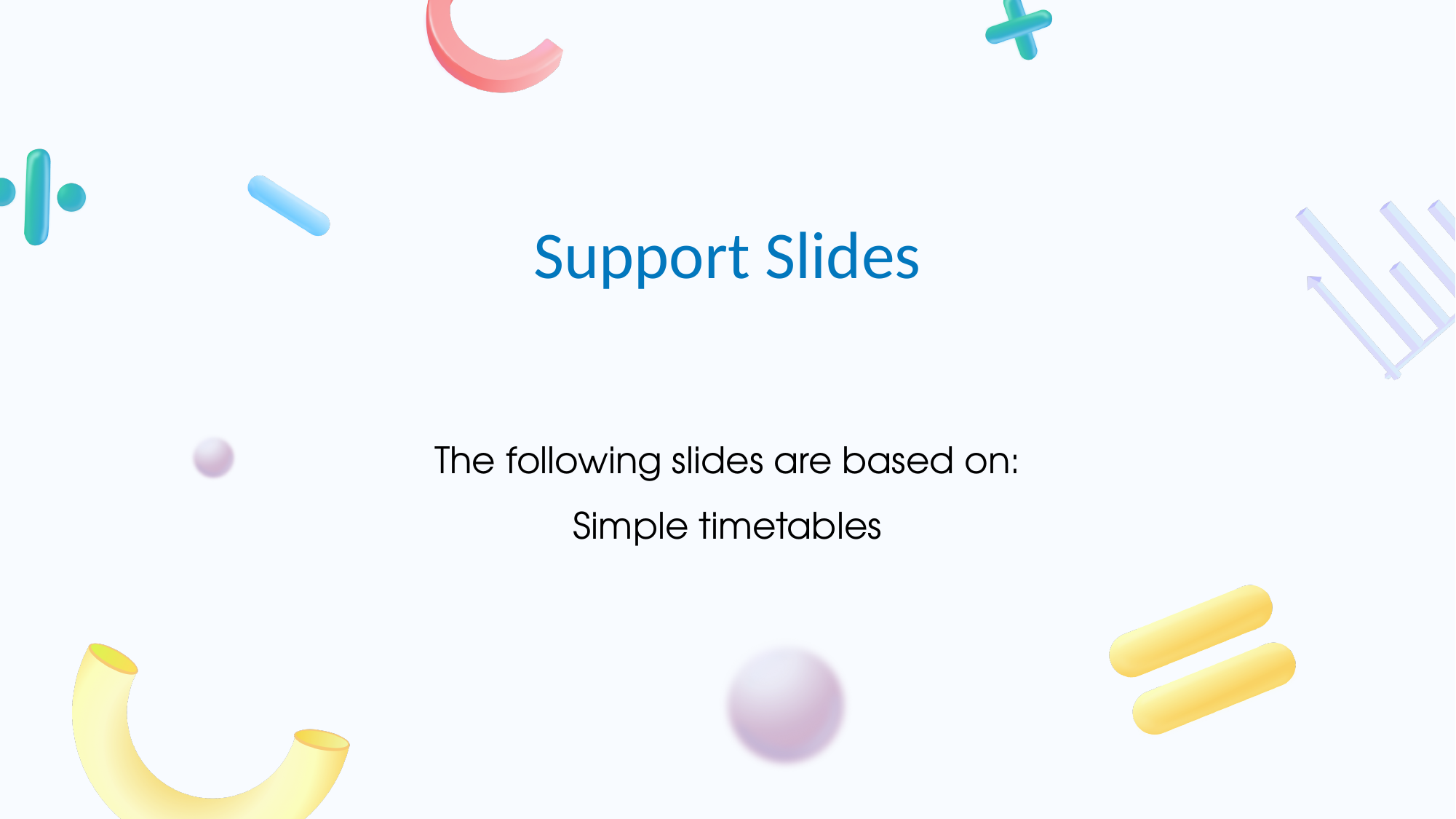

# The following slides are based on: Simple timetables